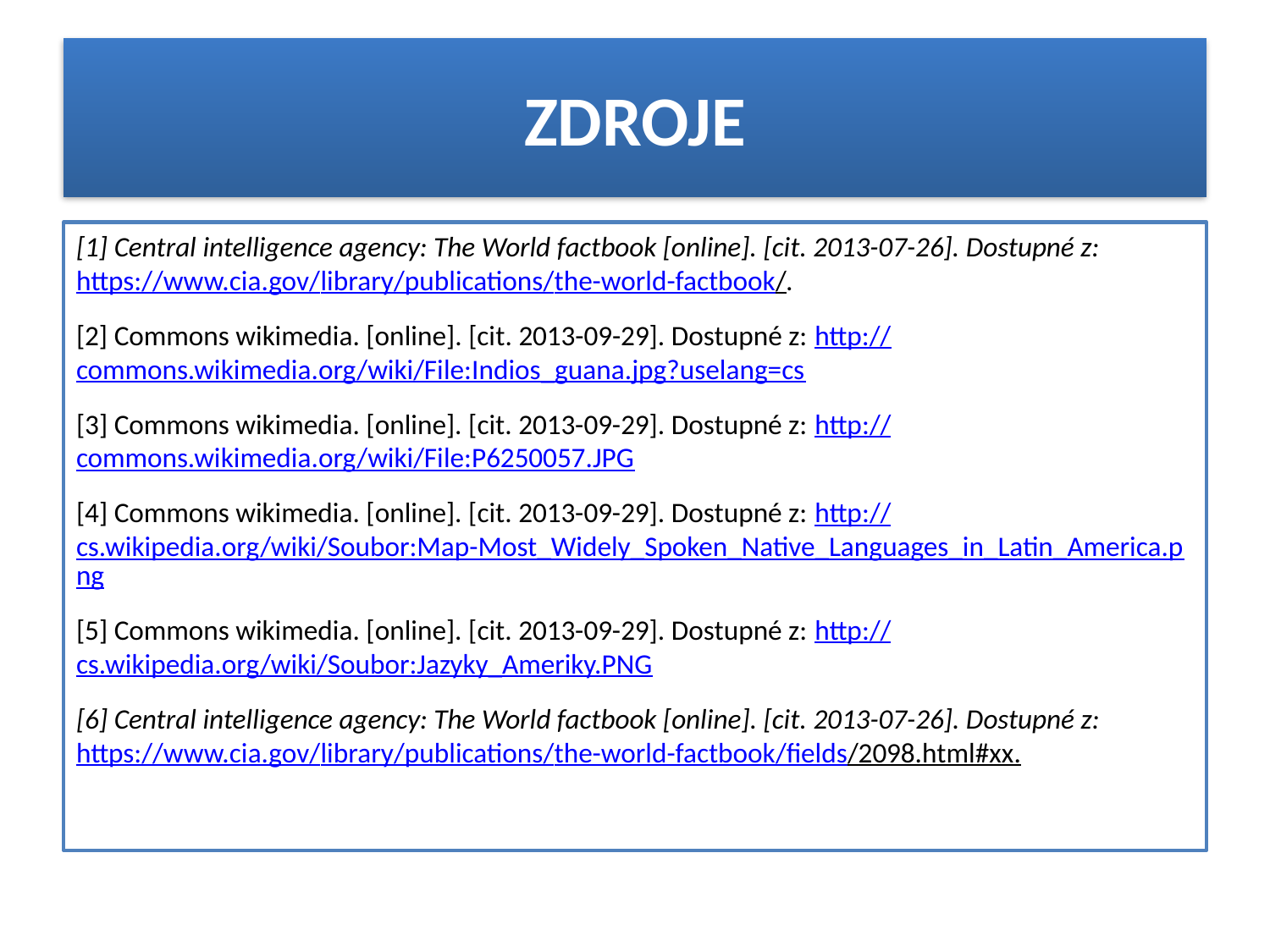

# ZDROJE
[1] Central intelligence agency: The World factbook [online]. [cit. 2013-07-26]. Dostupné z: https://www.cia.gov/library/publications/the-world-factbook/.
[2] Commons wikimedia. [online]. [cit. 2013-09-29]. Dostupné z: http://commons.wikimedia.org/wiki/File:Indios_guana.jpg?uselang=cs
[3] Commons wikimedia. [online]. [cit. 2013-09-29]. Dostupné z: http://commons.wikimedia.org/wiki/File:P6250057.JPG
[4] Commons wikimedia. [online]. [cit. 2013-09-29]. Dostupné z: http://cs.wikipedia.org/wiki/Soubor:Map-Most_Widely_Spoken_Native_Languages_in_Latin_America.png
[5] Commons wikimedia. [online]. [cit. 2013-09-29]. Dostupné z: http://cs.wikipedia.org/wiki/Soubor:Jazyky_Ameriky.PNG
[6] Central intelligence agency: The World factbook [online]. [cit. 2013-07-26]. Dostupné z: https://www.cia.gov/library/publications/the-world-factbook/fields/2098.html#xx.